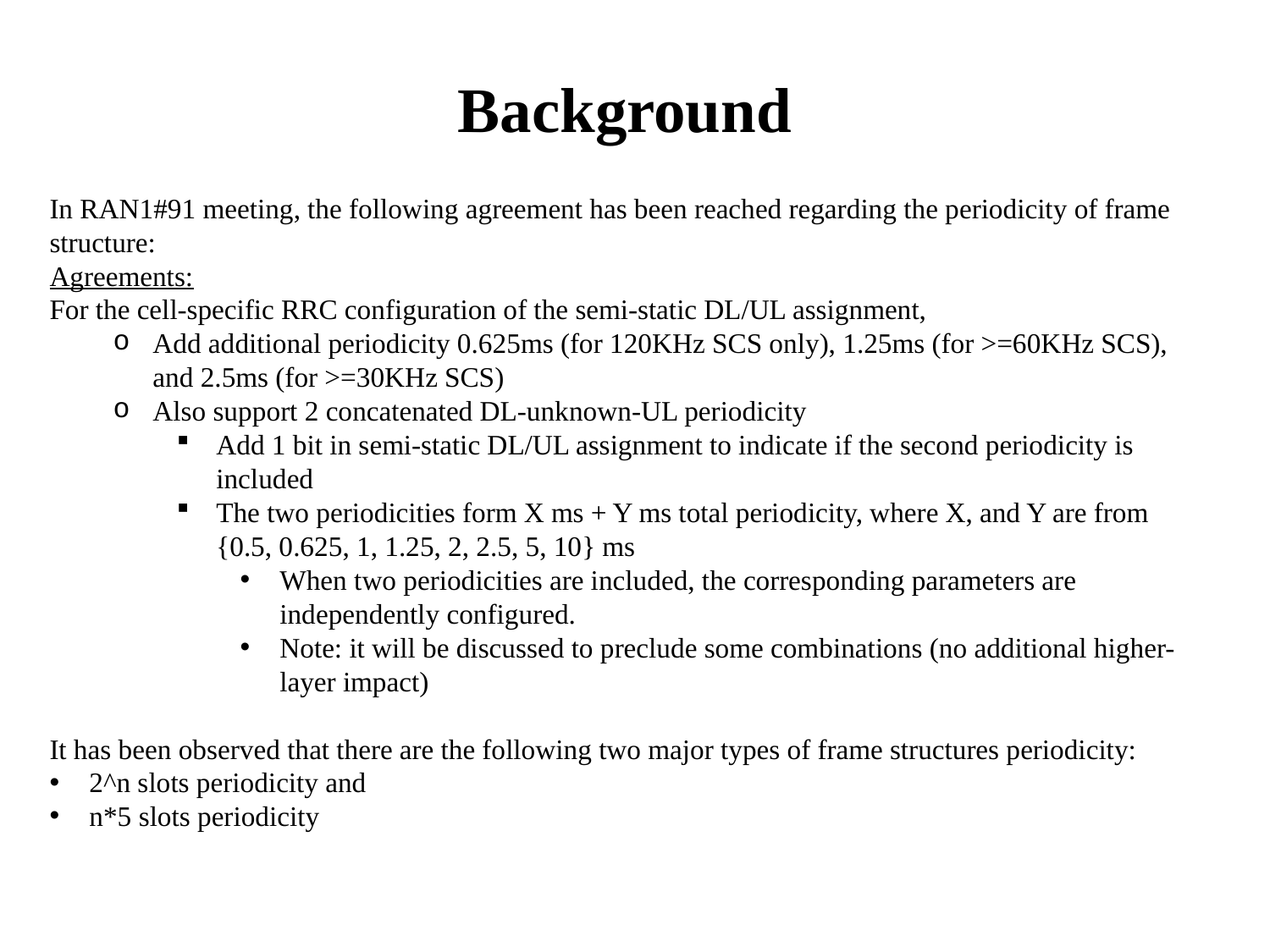

# Background
In RAN1#91 meeting, the following agreement has been reached regarding the periodicity of frame structure:
Agreements:
For the cell-specific RRC configuration of the semi-static DL/UL assignment,
Add additional periodicity 0.625ms (for 120KHz SCS only), 1.25ms (for >=60KHz SCS), and 2.5ms (for >=30KHz SCS)
Also support 2 concatenated DL-unknown-UL periodicity
Add 1 bit in semi-static DL/UL assignment to indicate if the second periodicity is included
The two periodicities form X ms + Y ms total periodicity, where X, and Y are from {0.5, 0.625, 1, 1.25, 2, 2.5, 5, 10} ms
When two periodicities are included, the corresponding parameters are independently configured.
Note: it will be discussed to preclude some combinations (no additional higher-layer impact)

It has been observed that there are the following two major types of frame structures periodicity:
2^n slots periodicity and
n*5 slots periodicity